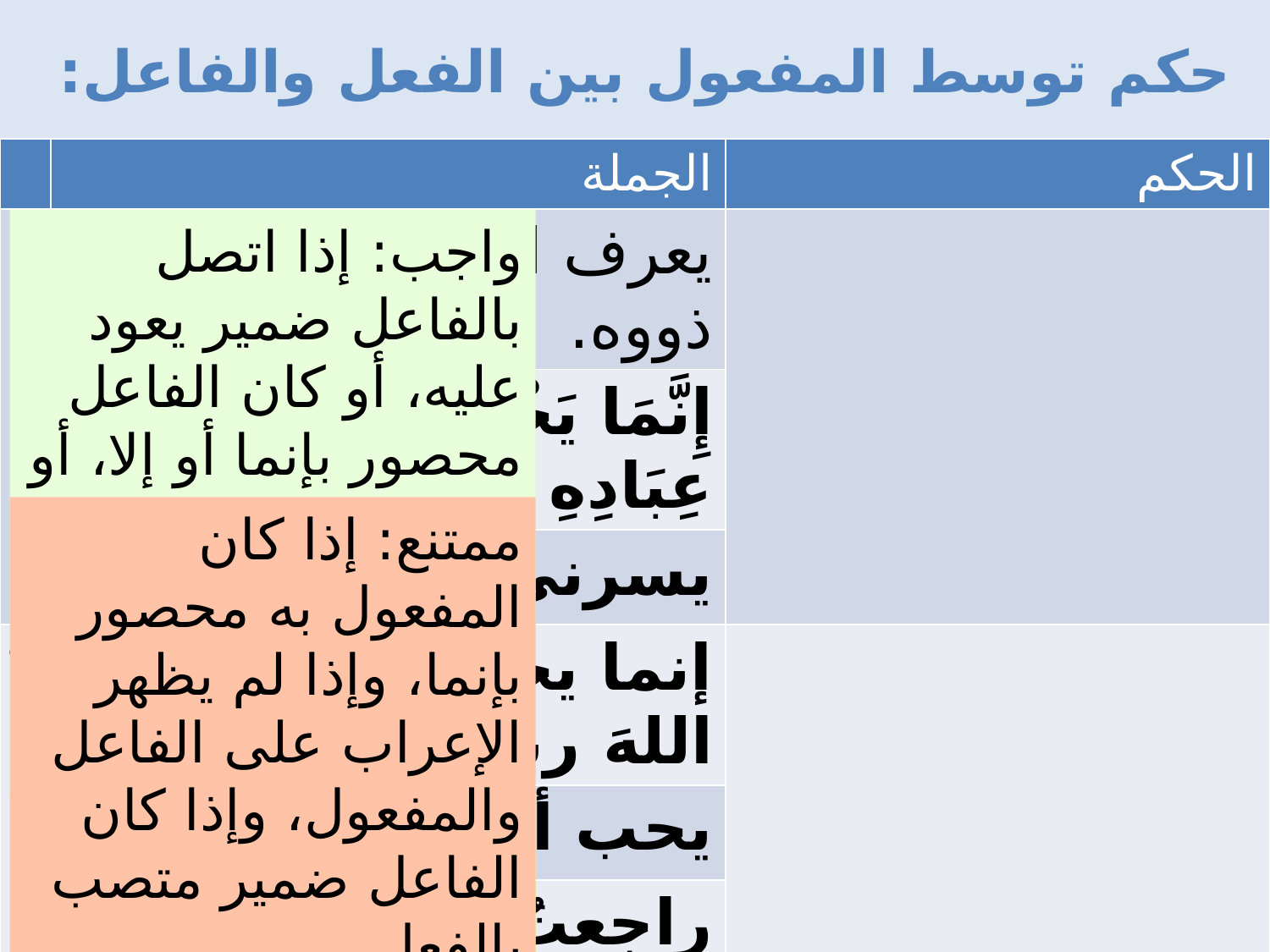

# حكم توسط المفعول بين الفعل والفاعل:
|  | الجملة | الحكم |
| --- | --- | --- |
| أ | يعرف الفضل من الناس ذووه. |  |
|  | إِنَّمَا يَخْشَى اللَّهَ مِنْ عِبَادِهِ الْعُلَمَاءُ. |  |
|  | يسرني حبكم العلم. |  |
| ب | إنما يخاف المؤمن اللهَ ربه. |  |
|  | يحب أخي صديقي. |  |
|  | راجعتُ الدرس. |  |
| ج | يقرأ المجلات الأدبية كثير من الطلاب. |  |
|  | يحب القاهرة كثير من الناس. |  |
واجب: إذا اتصل بالفاعل ضمير يعود عليه، أو كان الفاعل محصور بإنما أو إلا، أو إذا كان المفعول ضميرًا متصلًا بالفعل.
ممتنع: إذا كان المفعول به محصور بإنما، وإذا لم يظهر الإعراب على الفاعل والمفعول، وإذا كان الفاعل ضمير متصب بالفعل.
جائز: إذا لم يكن هناك ما يوجب ذلك أو يمنعه